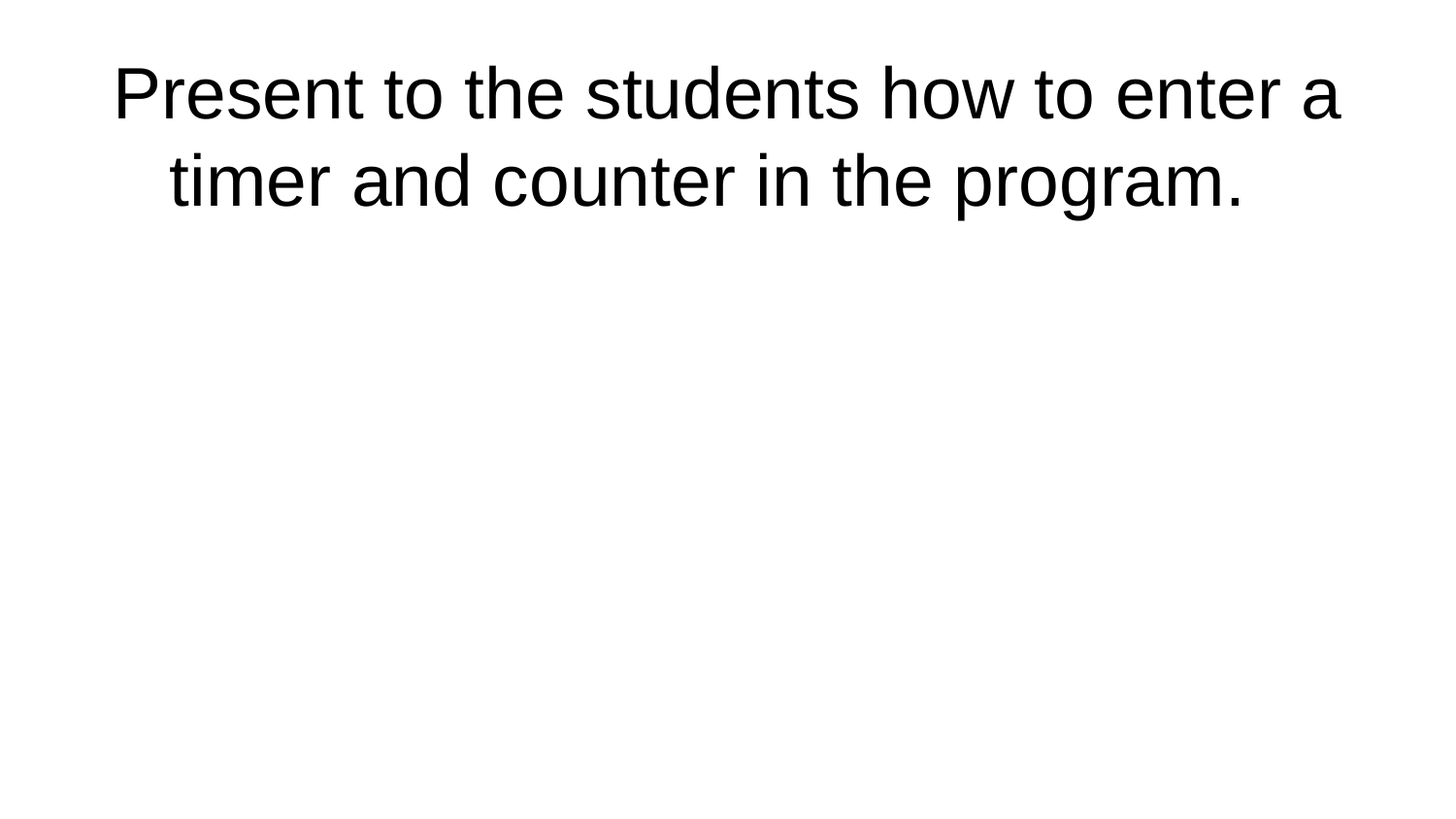

# Present to the students how to enter a timer and counter in the program.